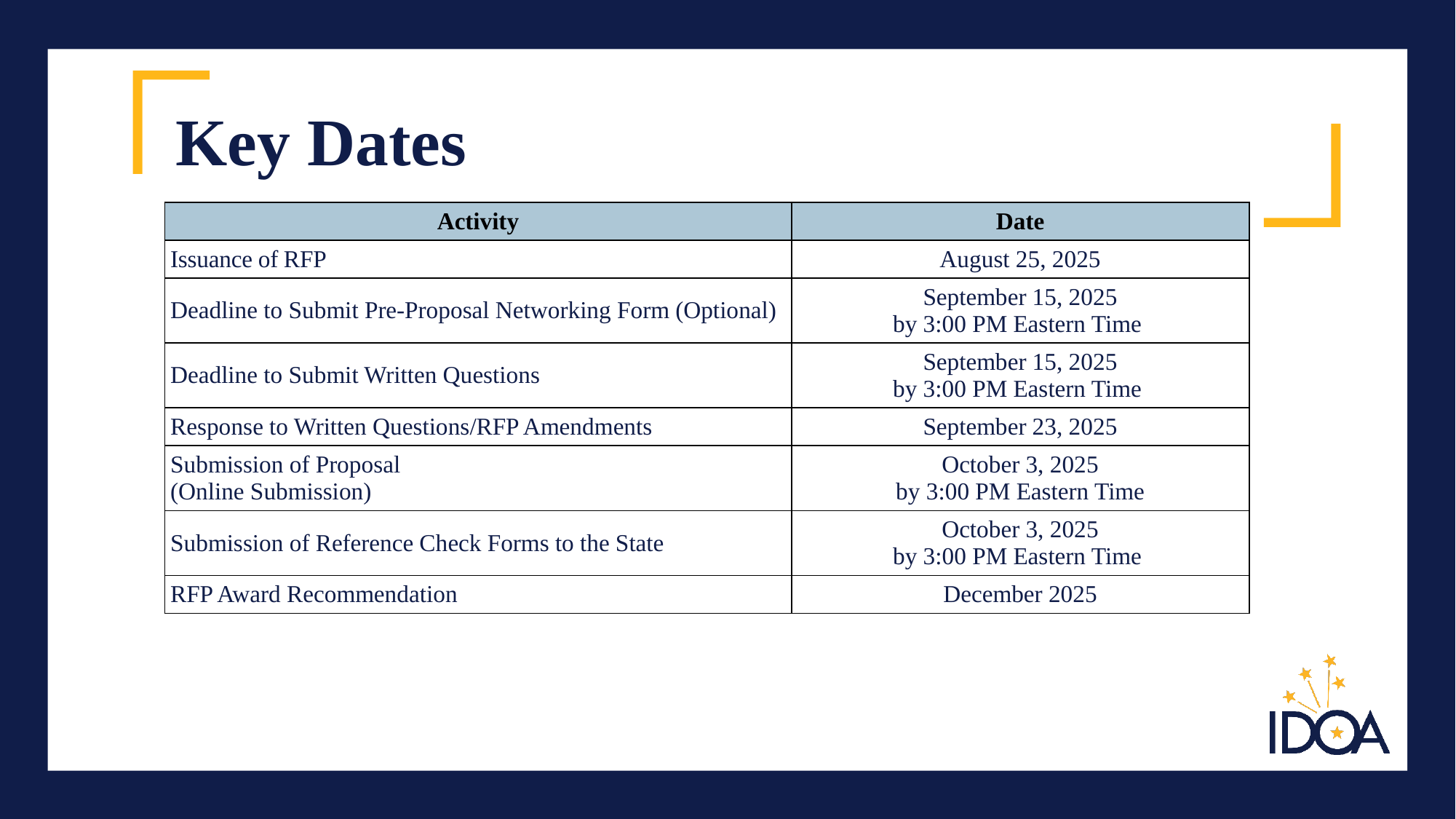

# Key Dates
| Activity | Date |
| --- | --- |
| Issuance of RFP | August 25, 2025 |
| Deadline to Submit Pre-Proposal Networking Form (Optional) | September 15, 2025 by 3:00 PM Eastern Time |
| Deadline to Submit Written Questions | September 15, 2025 by 3:00 PM Eastern Time |
| Response to Written Questions/RFP Amendments | September 23, 2025 |
| Submission of Proposal (Online Submission) | October 3, 2025 by 3:00 PM Eastern Time |
| Submission of Reference Check Forms to the State | October 3, 2025 by 3:00 PM Eastern Time |
| RFP Award Recommendation | December 2025 |